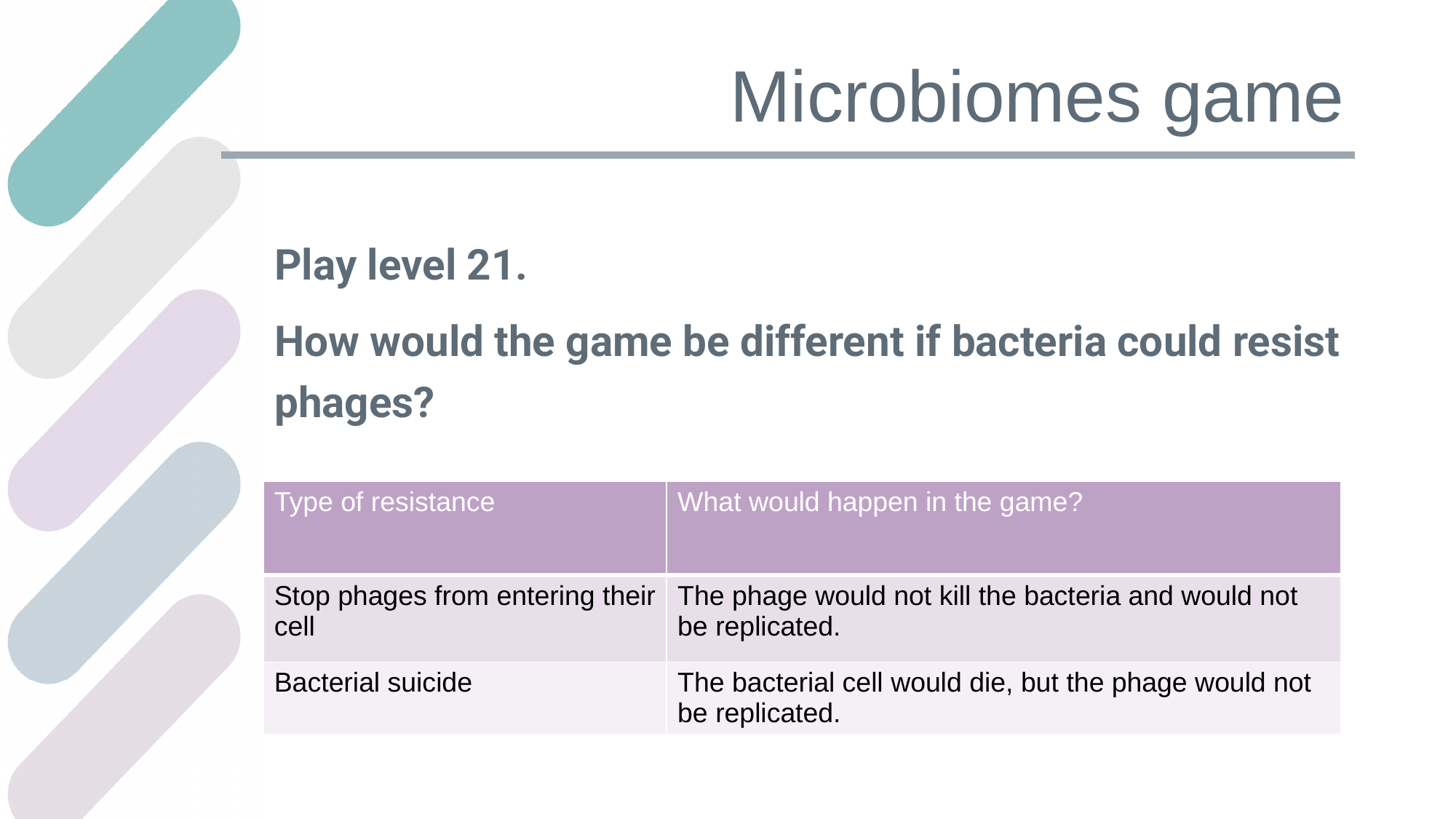

# Microbiomes game
Play level 21.
How would the game be different if bacteria could resist phages?
| Type of resistance | What would happen in the game? |
| --- | --- |
| Stop phages from entering their cell | The phage would not kill the bacteria and would not be replicated. |
| Bacterial suicide | The bacterial cell would die, but the phage would not be replicated. |